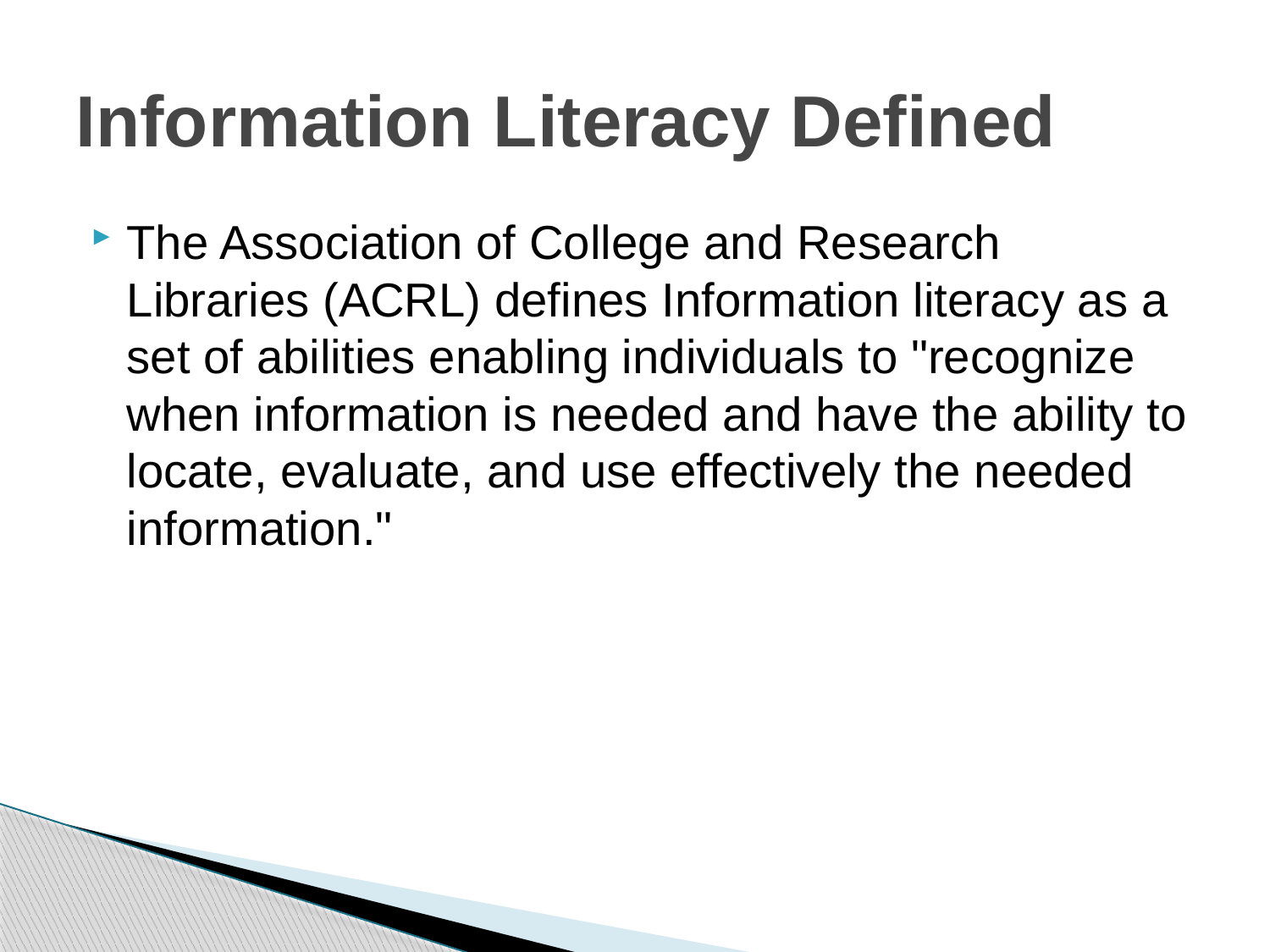

# Information Literacy Defined
The Association of College and Research Libraries (ACRL) defines Information literacy as a set of abilities enabling individuals to "recognize when information is needed and have the ability to locate, evaluate, and use effectively the needed information."